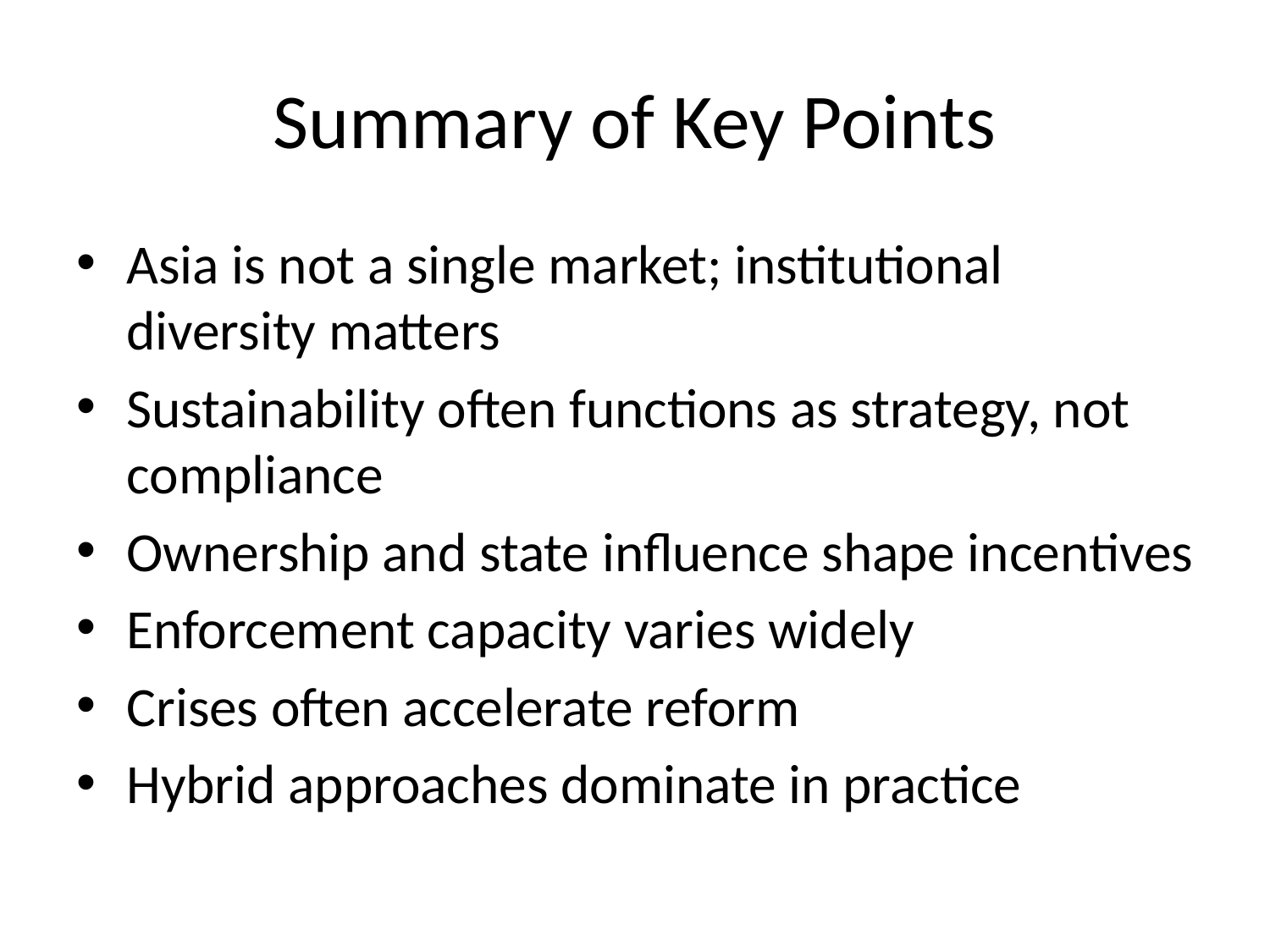

# Summary of Key Points
Asia is not a single market; institutional diversity matters
Sustainability often functions as strategy, not compliance
Ownership and state influence shape incentives
Enforcement capacity varies widely
Crises often accelerate reform
Hybrid approaches dominate in practice